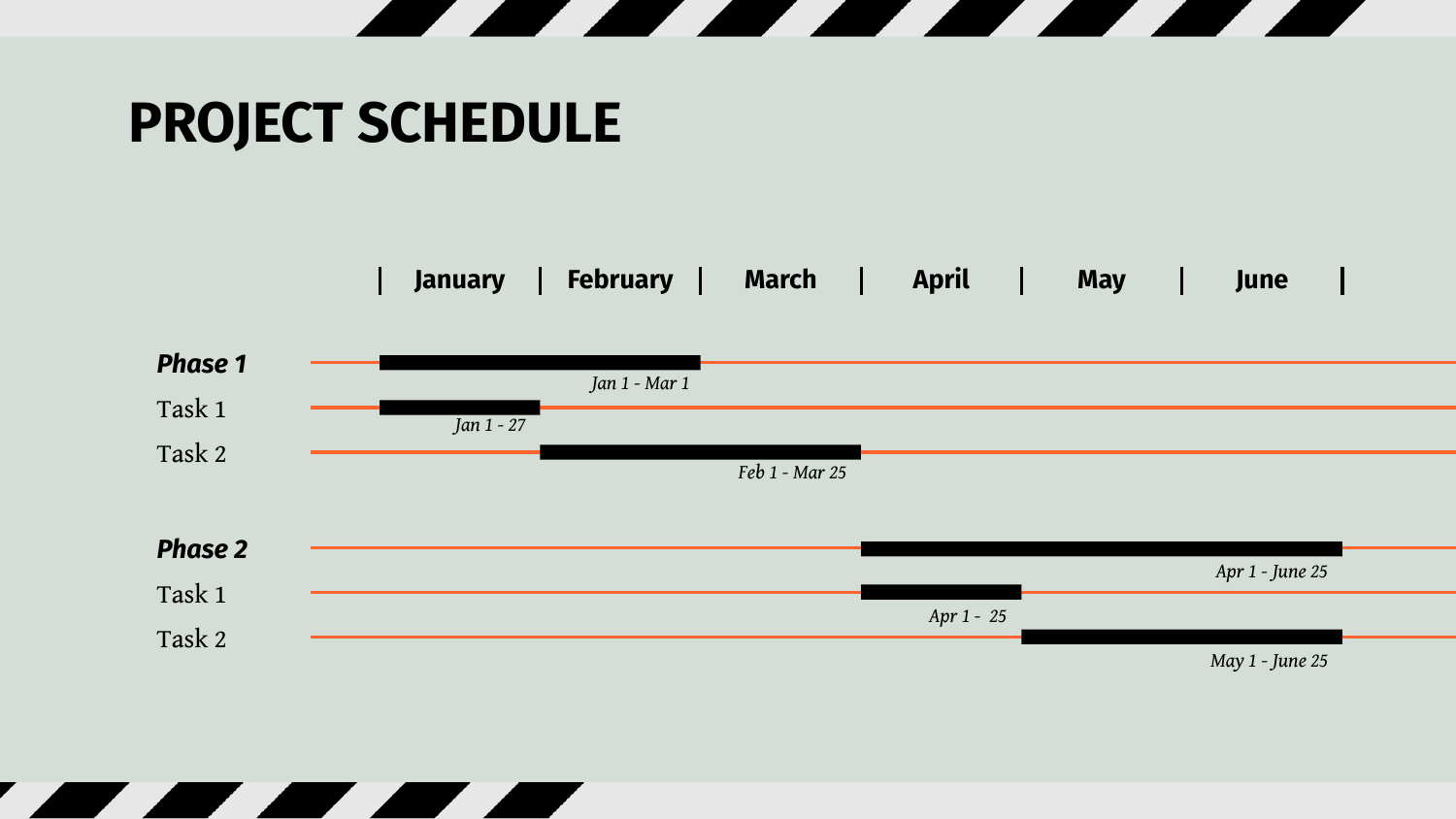

# PROJECT SCHEDULE
January
February
March
April
May
June
Phase 1

Jan 1 - Mar 1
Task 1

Jan 1 - 27
Task 2

Feb 1 - Mar 25
Phase 2

Apr 1 - June 25
Task 1

Apr 1 -  25
Task 2

May 1 - June 25